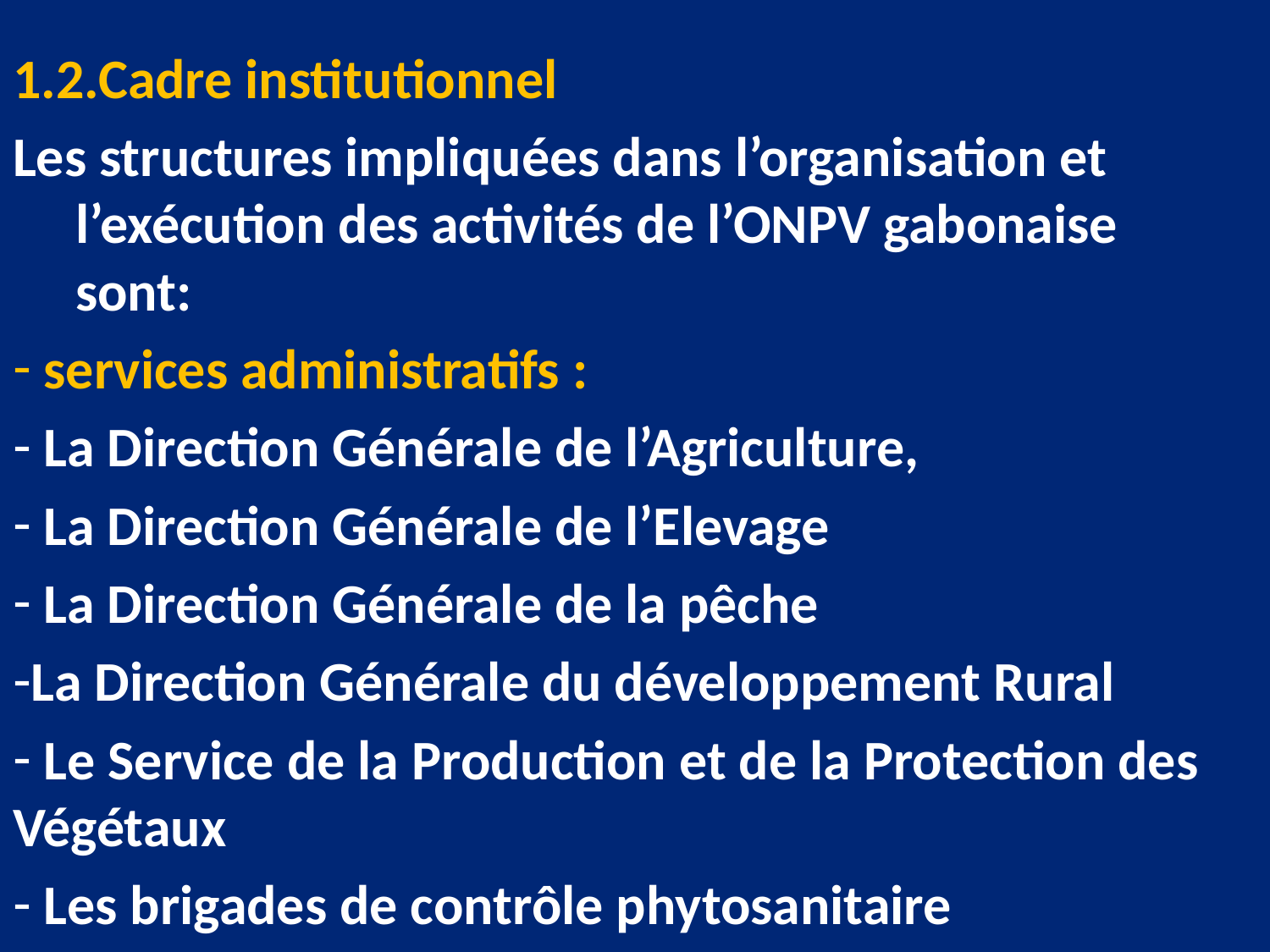

1.2.Cadre institutionnel
Les structures impliquées dans l’organisation et l’exécution des activités de l’ONPV gabonaise sont:
 services administratifs :
 La Direction Générale de l’Agriculture,
 La Direction Générale de l’Elevage
 La Direction Générale de la pêche
La Direction Générale du développement Rural
 Le Service de la Production et de la Protection des Végétaux
 Les brigades de contrôle phytosanitaire